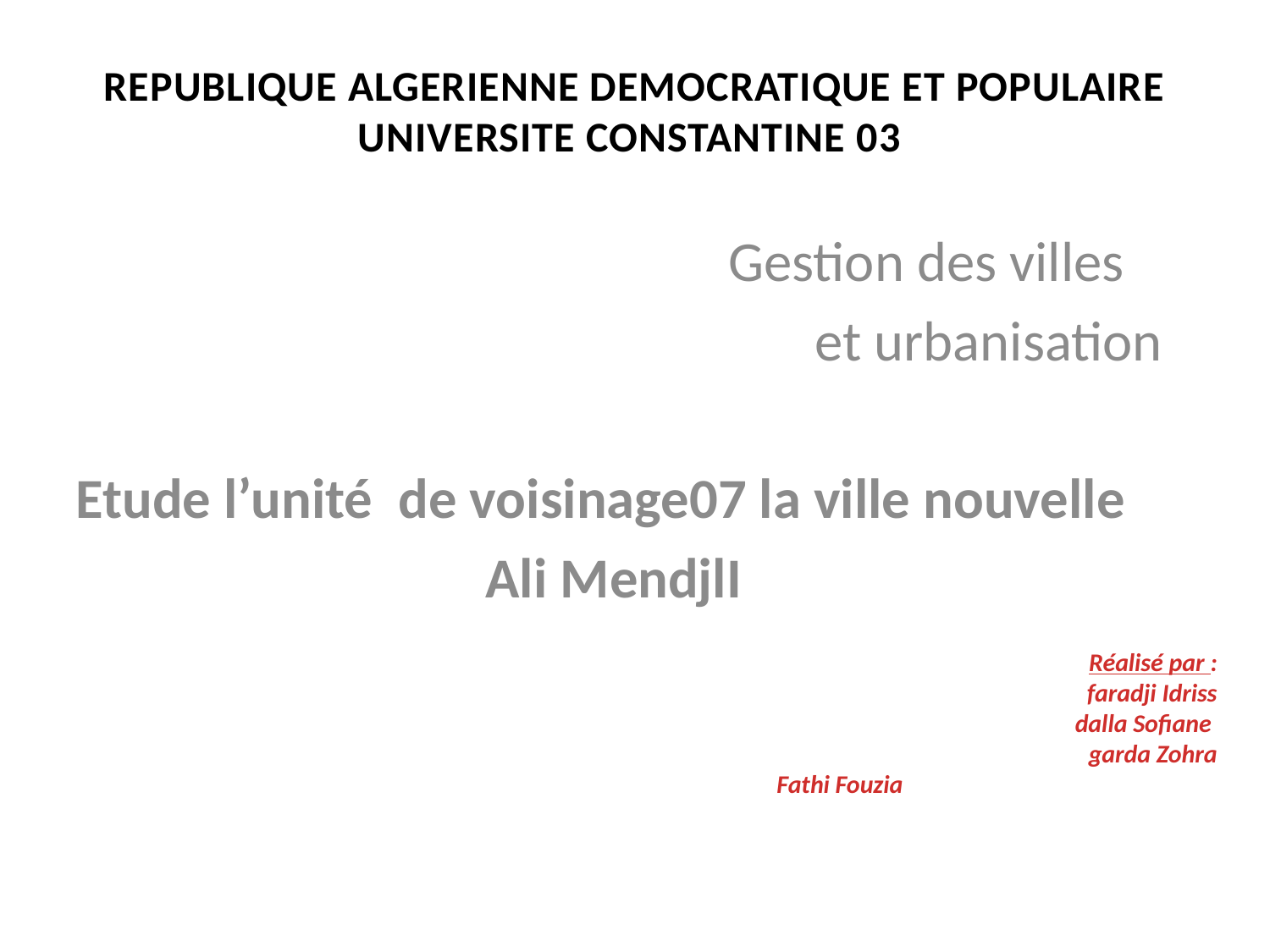

REPUBLIQUE ALGERIENNE DEMOCRATIQUE ET POPULAIRE
UNIVERSITE CONSTANTINE 03
Gestion des villes
  et urbanisation

Etude l’unité  de voisinage07 la ville nouvelle
 Ali MendjlI

# Réalisé par : faradji Idriss dalla Sofiane garda Zohra Fathi Fouzia